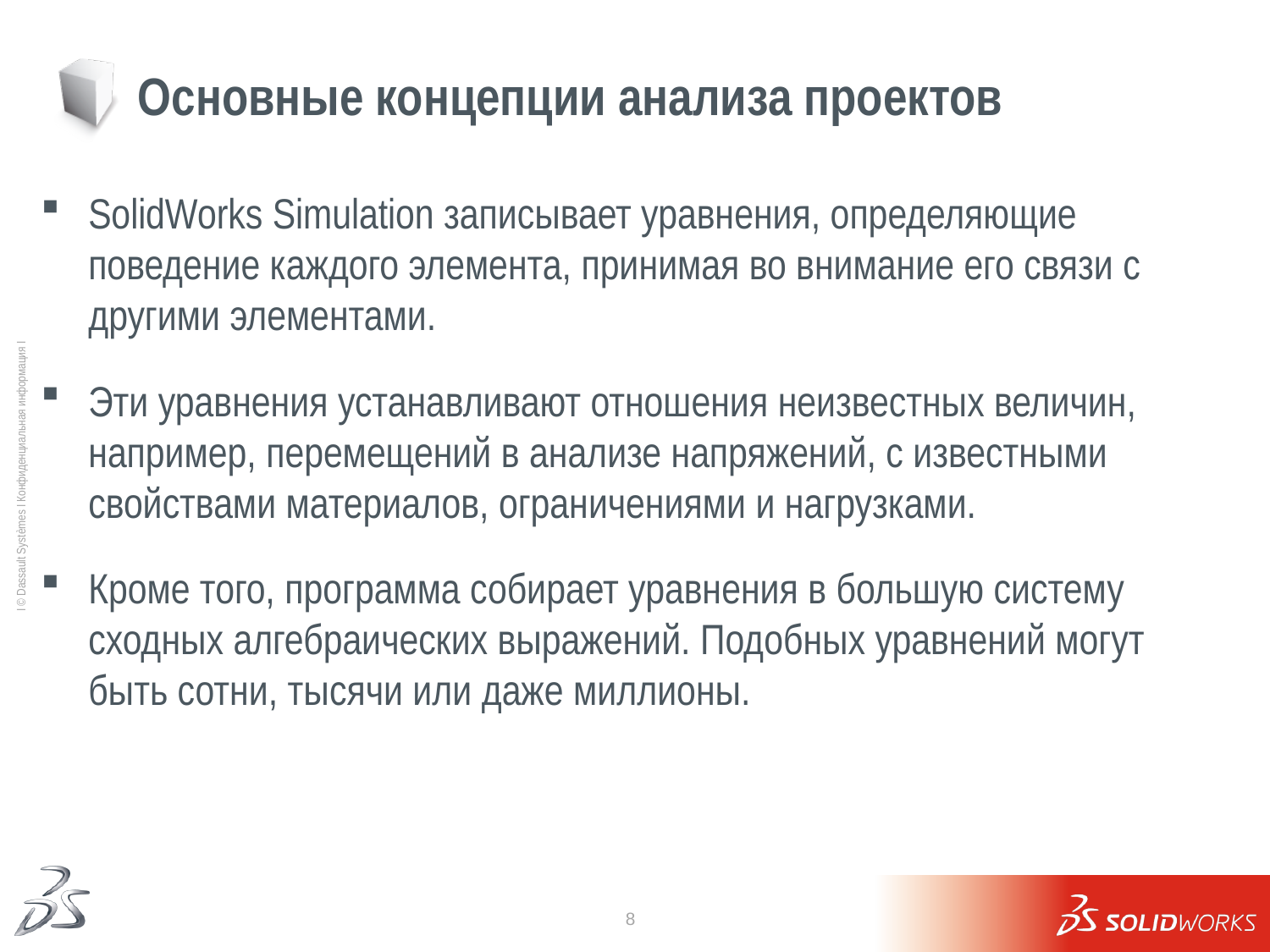

# Основные концепции анализа проектов
SolidWorks Simulation записывает уравнения, определяющие поведение каждого элемента, принимая во внимание его связи с другими элементами.
Эти уравнения устанавливают отношения неизвестных величин, например, перемещений в анализе напряжений, с известными свойствами материалов, ограничениями и нагрузками.
Кроме того, программа собирает уравнения в большую систему сходных алгебраических выражений. Подобных уравнений могут быть сотни, тысячи или даже миллионы.